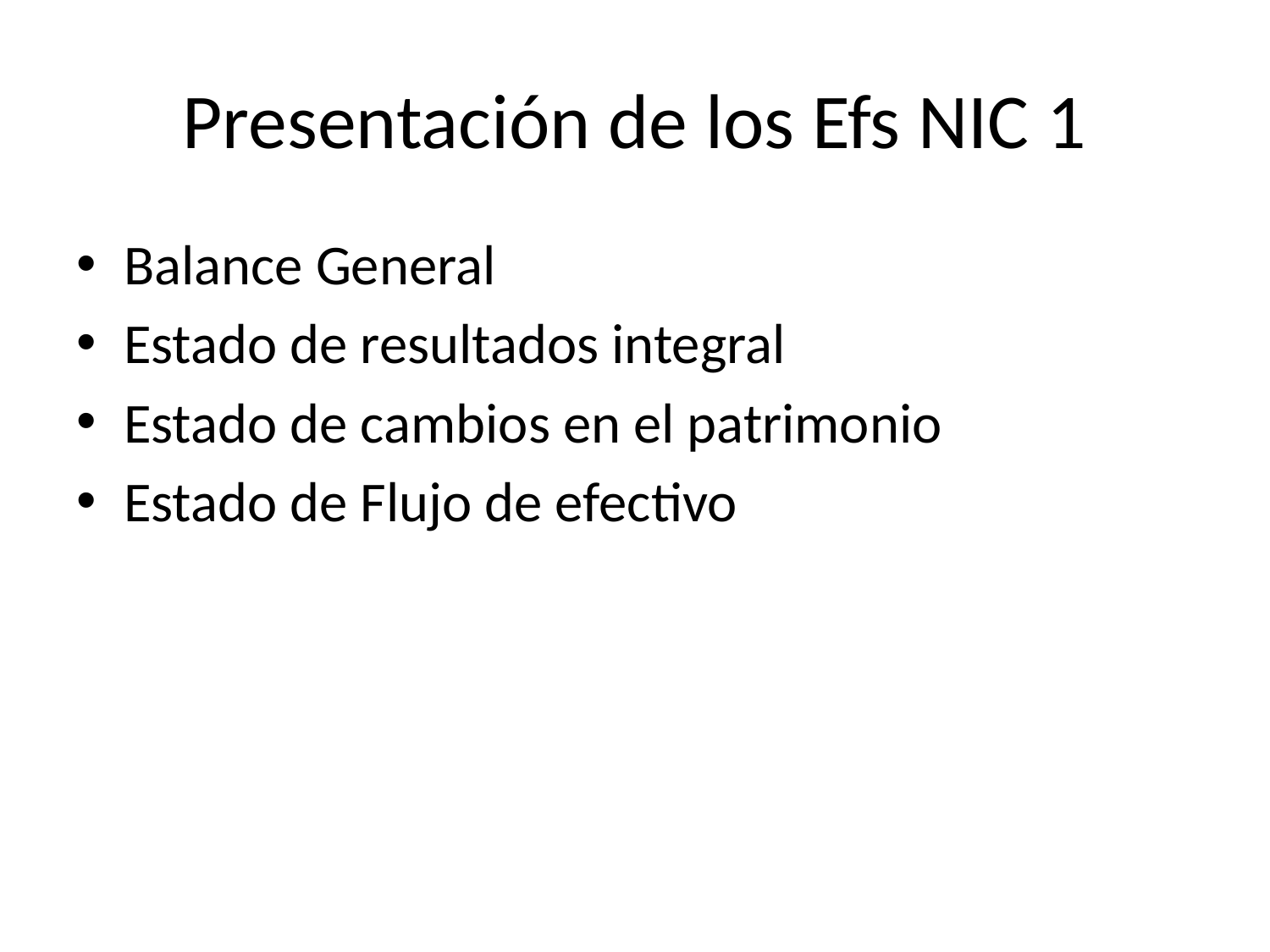

# Presentación de los Efs NIC 1
Balance General
Estado de resultados integral
Estado de cambios en el patrimonio
Estado de Flujo de efectivo